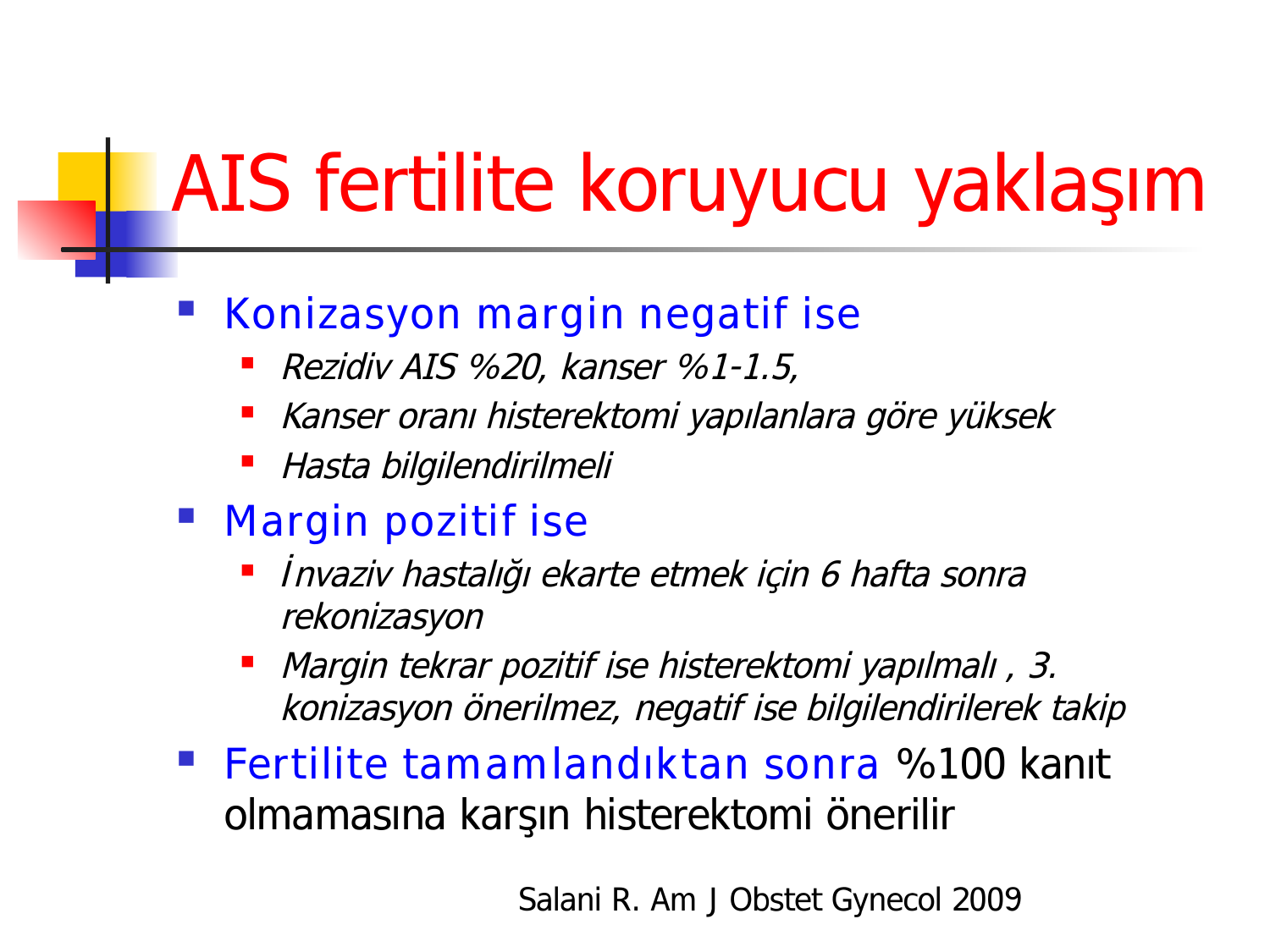

# AIS fertilite koruyucu yaklaşım
Konizasyon margin negatif ise
Rezidiv AIS %20, kanser %1-1.5,
Kanser oranı histerektomi yapılanlara göre yüksek
Hasta bilgilendirilmeli
Margin pozitif ise
İnvaziv hastalığı ekarte etmek için 6 hafta sonra rekonizasyon
Margin tekrar pozitif ise histerektomi yapılmalı , 3. konizasyon önerilmez, negatif ise bilgilendirilerek takip
Fertilite tamamlandıktan sonra %100 kanıt olmamasına karşın histerektomi önerilir

Salani R. Am J Obstet Gynecol 2009